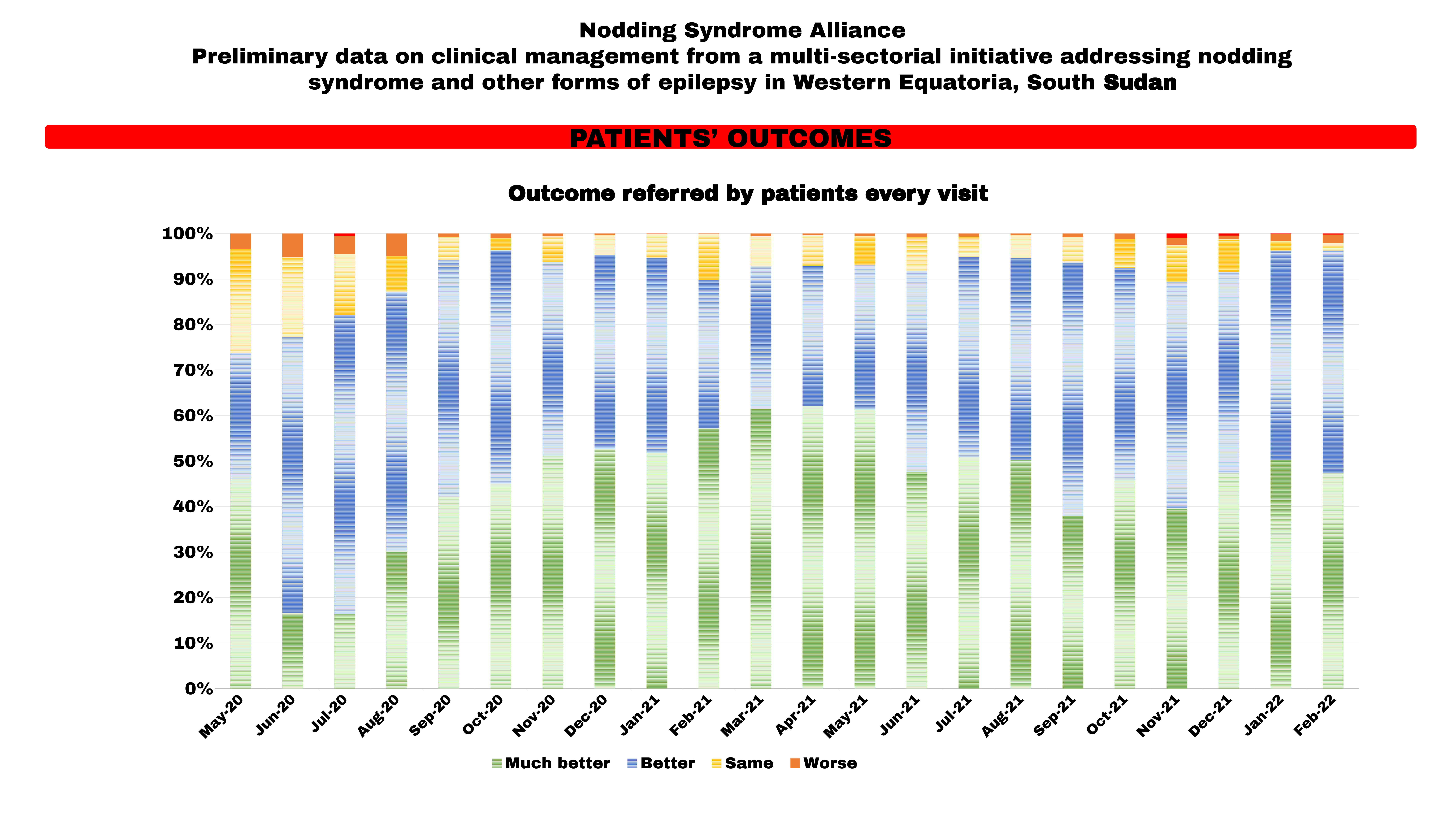

Nodding Syndrome Alliance
Preliminary data on clinical management from a multi-sectorial initiative addressing nodding syndrome and other forms of epilepsy in Western Equatoria, South Sudan
PATIENTS’ OUTCOMES
Setting
Outcome referred by patients every visit

### Chart

| Category | Much better | Better | Same | Worse | Much worse |
|---|---|---|---|---|---|
| 43952 | 95.0 | 57.0 | 47.0 | 7.0 | 0.0 |
| 43983 | 118.0 | 435.0 | 125.0 | 37.0 | 0.0 |
| 44013 | 162.0 | 651.0 | 133.0 | 38.0 | 6.0 |
| 44044 | 410.0 | 775.0 | 109.0 | 67.0 | 0.0 |
| 44075 | 699.0 | 866.0 | 85.0 | 12.0 | 0.0 |
| 44105 | 872.0 | 993.0 | 53.0 | 19.0 | 0.0 |
| 44136 | 1075.0 | 893.0 | 119.0 | 13.0 | 0.0 |
| 44166 | 870.0 | 707.0 | 72.0 | 6.0 | 0.0 |
| 44197 | 885.0 | 734.0 | 91.0 | 1.0 | 0.0 |
| 44228 | 973.0 | 555.0 | 171.0 | 3.0 | 0.0 |
| 44256 | 1152.0 | 590.0 | 122.0 | 11.0 | 0.0 |
| 44287 | 1130.0 | 560.0 | 123.0 | 5.0 | 0.0 |
| 44317 | 1174.0 | 611.0 | 121.0 | 10.0 | 0.0 |
| 44348 | 610.0 | 566.0 | 96.0 | 10.0 | 0.0 |
| 44378 | 829.0 | 714.0 | 73.0 | 11.0 | 0.0 |
| 44409 | 693.0 | 612.0 | 69.0 | 5.0 | 0.0 |
| 44440 | 531.0 | 780.0 | 79.0 | 10.0 | 0.0 |
| 44470 | 646.0 | 658.0 | 90.0 | 17.0 | 0.0 |
| 44501 | 509.0 | 641.0 | 104.0 | 20.0 | 12.0 |
| 44531 | 549.0 | 511.0 | 82.0 | 10.0 | 5.0 |
| 44562 | 619.0 | 566.0 | 27.0 | 18.0 | 2.0 |
| 44593 | 603.0 | 621.0 | 21.0 | 23.0 | 3.0 |